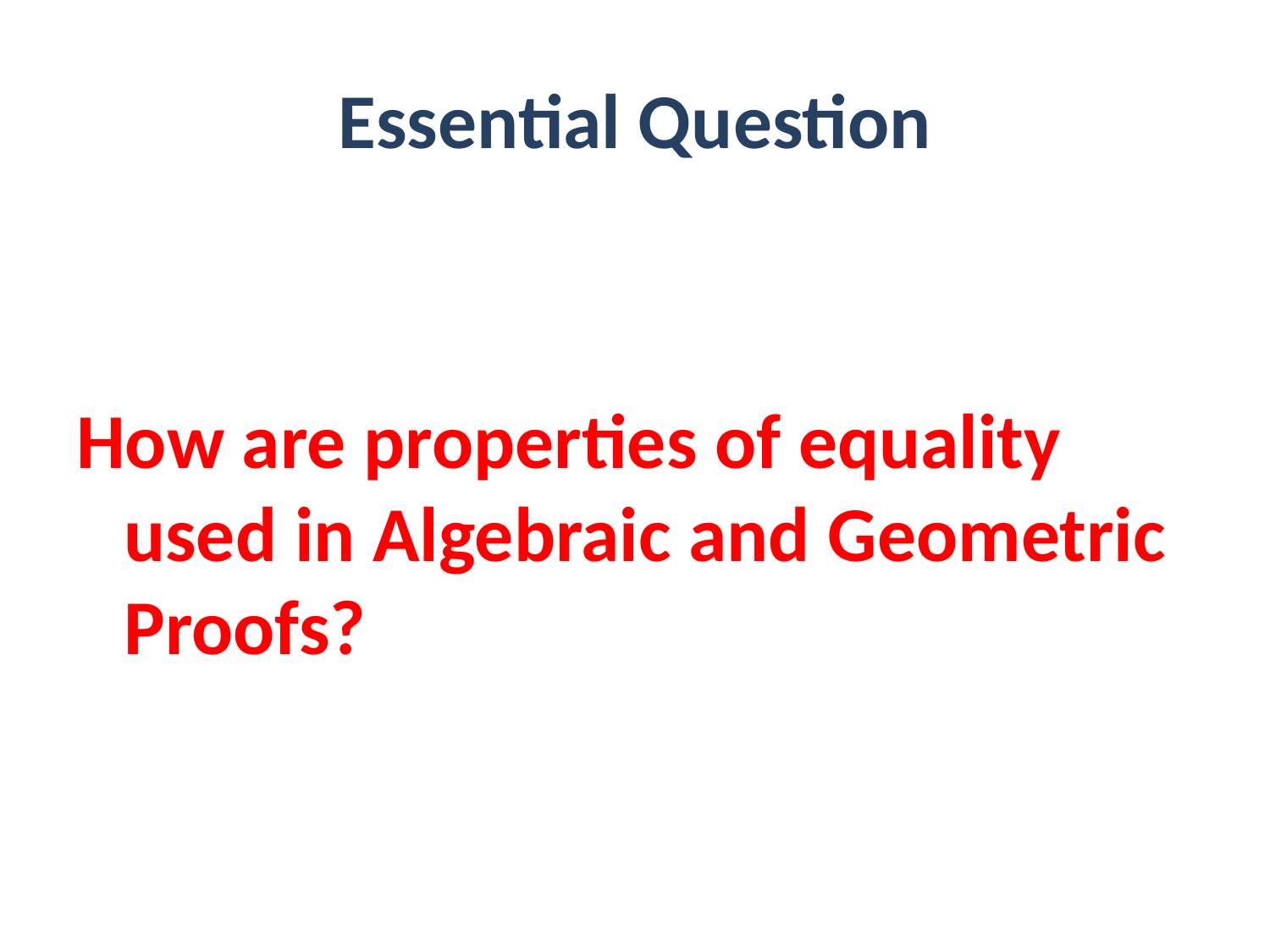

# Essential Question

How are properties of equality used in Algebraic and Geometric Proofs?